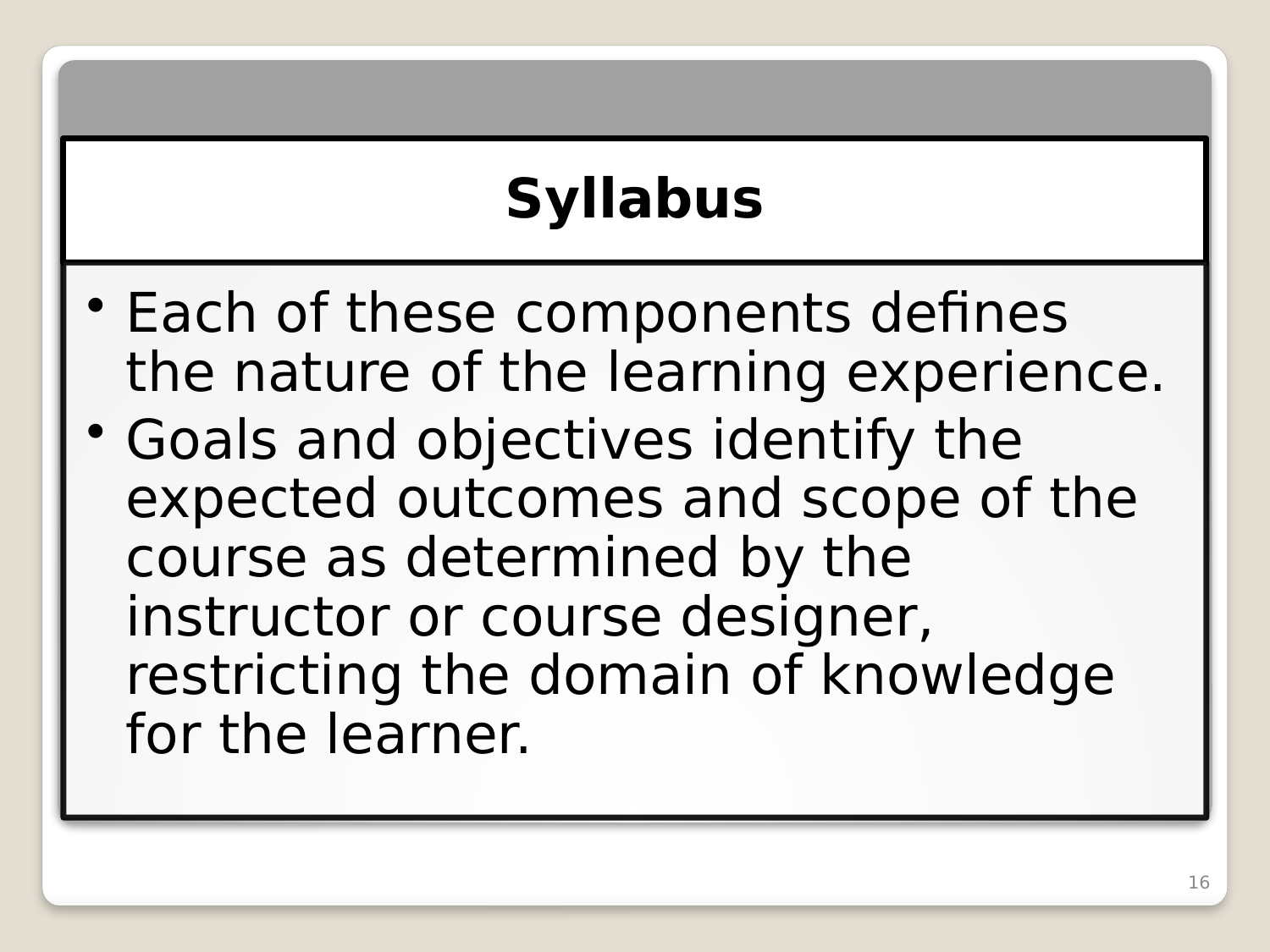

Syllabus
Each of these components defines the nature of the learning experience.
Goals and objectives identify the expected outcomes and scope of the course as determined by the instructor or course designer, restricting the domain of knowledge for the learner.
16